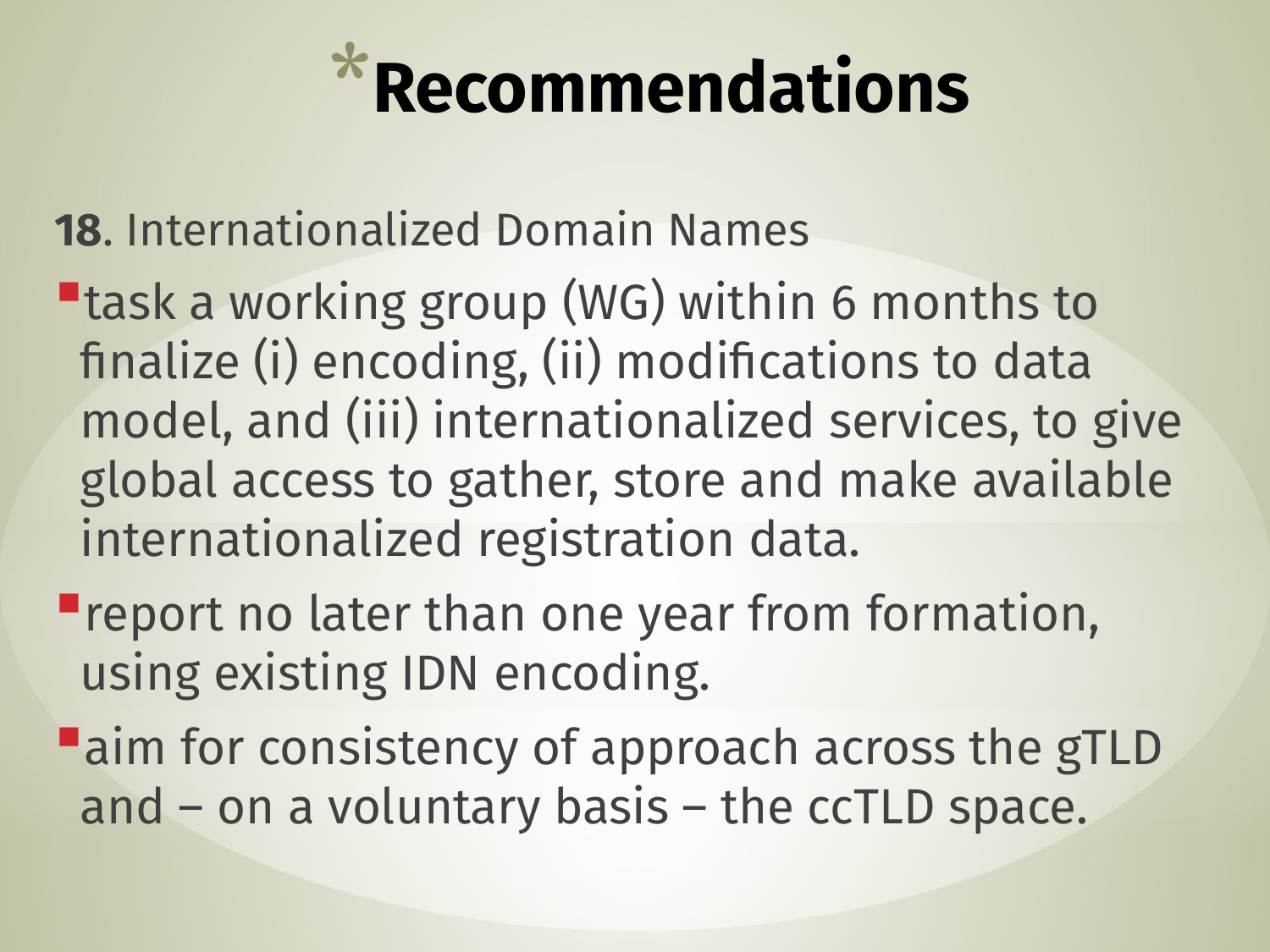

# Recommendations
18. Internationalized Domain Names
task a working group (WG) within 6 months to finalize (i) encoding, (ii) modifications to data model, and (iii) internationalized services, to give global access to gather, store and make available internationalized registration data.
report no later than one year from formation, using existing IDN encoding.
aim for consistency of approach across the gTLD and – on a voluntary basis – the ccTLD space.